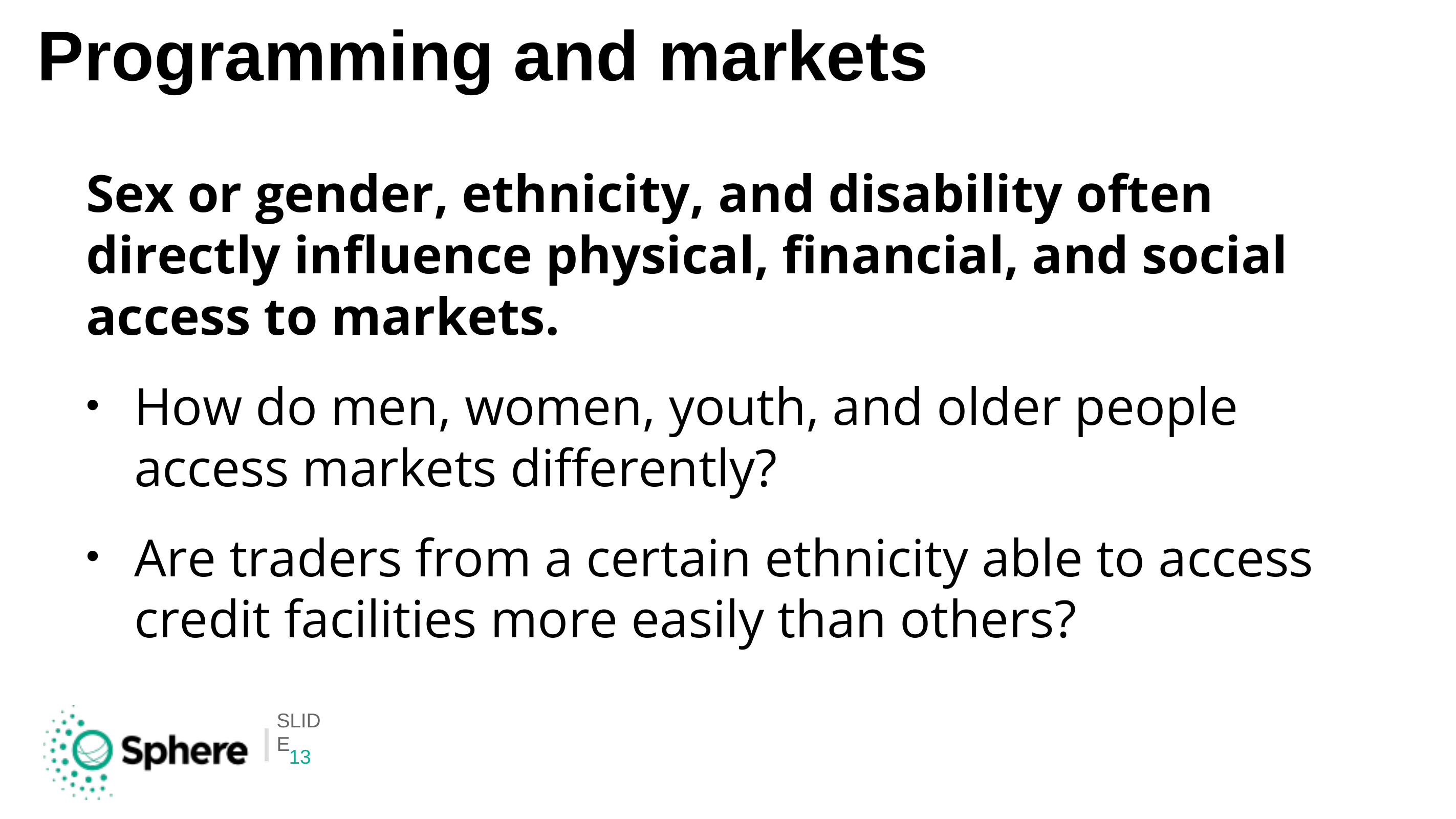

# Programming and markets
Sex or gender, ethnicity, and disability often directly influence physical, financial, and social access to markets.
How do men, women, youth, and older people access markets differently?
Are traders from a certain ethnicity able to access credit facilities more easily than others?

13